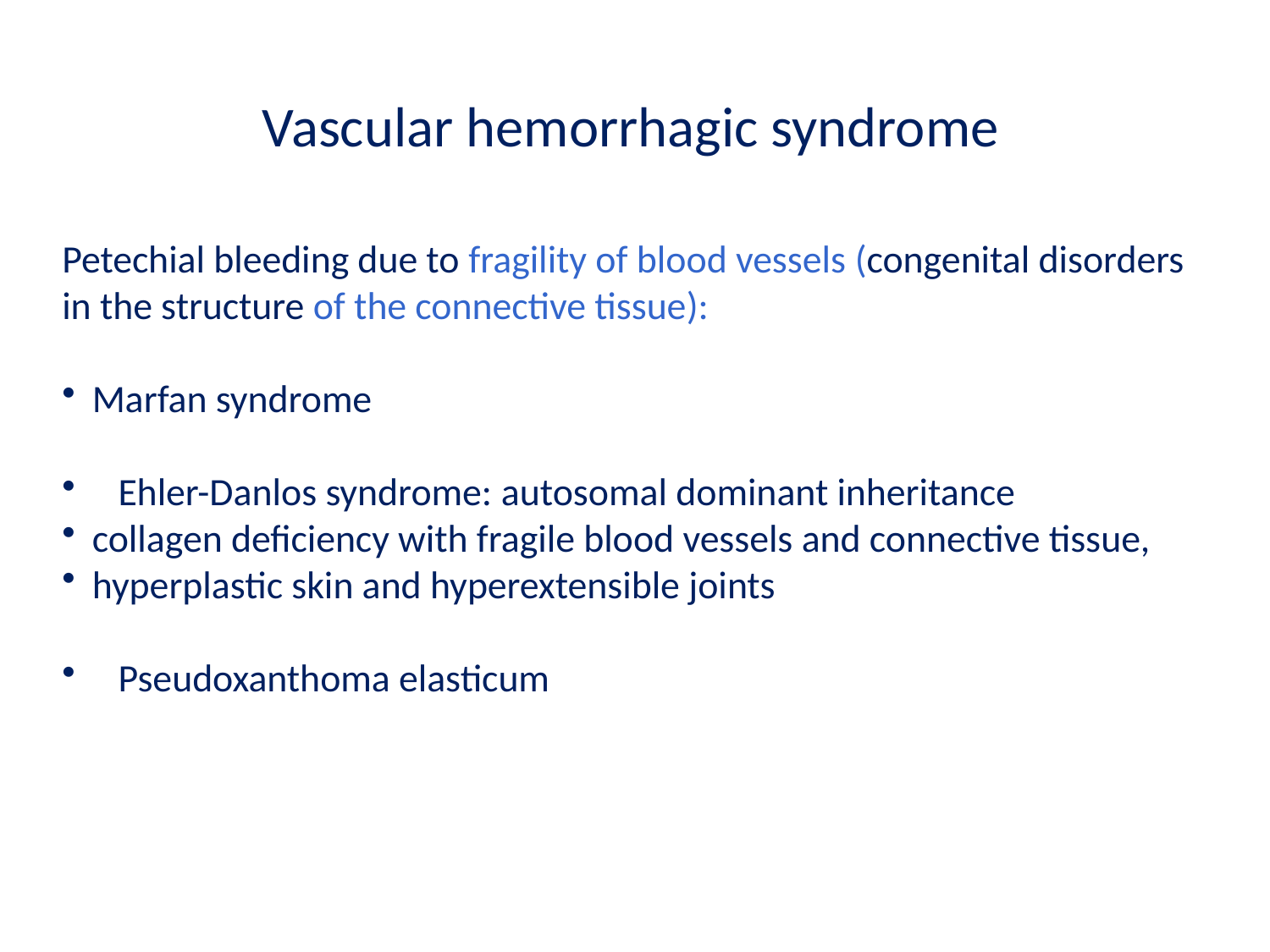

# Vascular hemorrhagic syndrome
Petechial bleeding due to fragility of blood vessels (congenital disorders in the structure of the connective tissue):

Marfan syndrome

   Ehler-Danlos syndrome: autosomal dominant inheritance
collagen deficiency with fragile blood vessels and connective tissue,
hyperplastic skin and hyperextensible joints

   Pseudoxanthoma elasticum